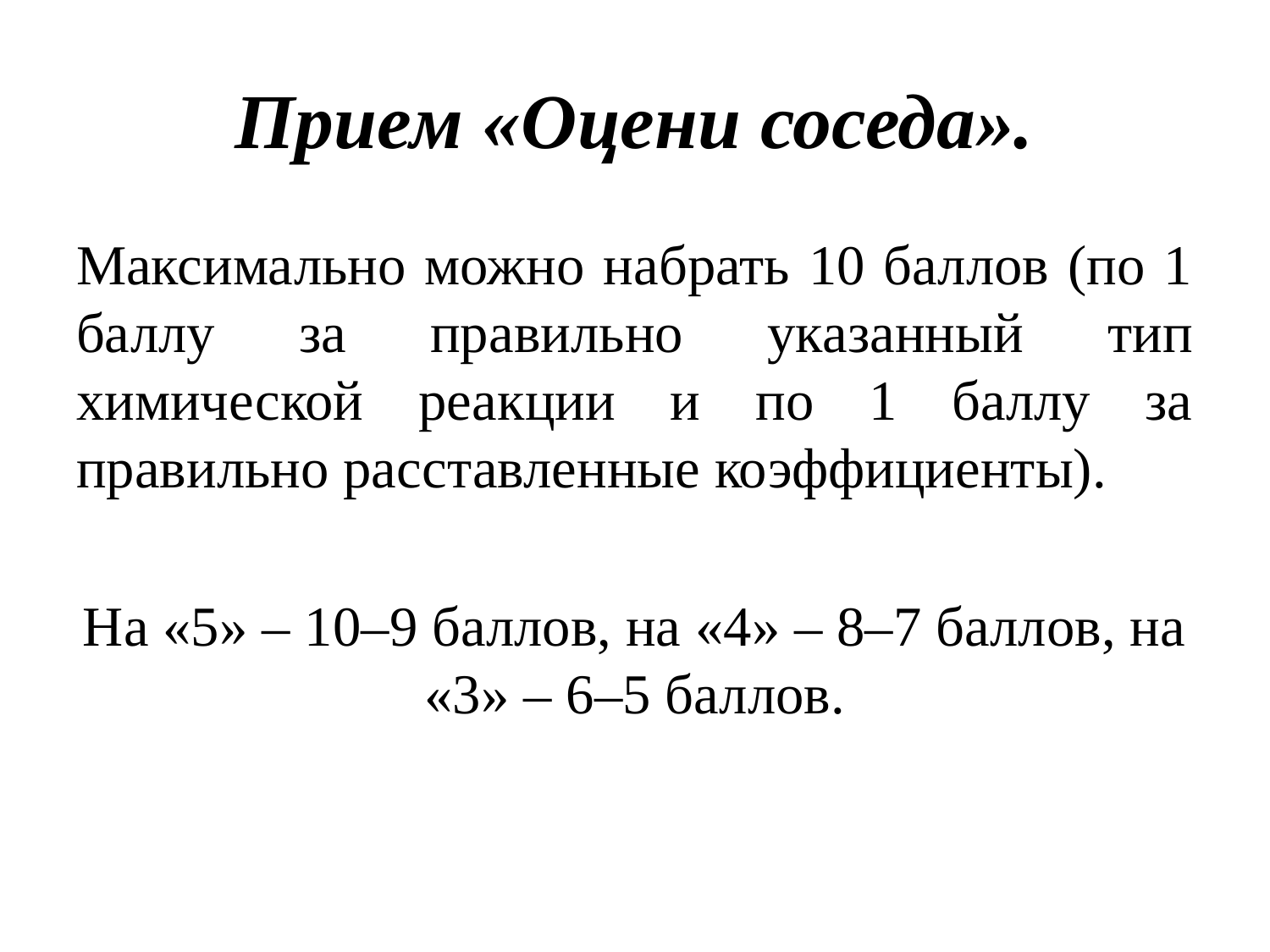

# Прием «Оцени соседа».
Максимально можно набрать 10 баллов (по 1 баллу за правильно указанный тип химической реакции и по 1 баллу за правильно расставленные коэффициенты).

На «5» – 10–9 баллов, на «4» – 8–7 баллов, на «3» – 6–5 баллов.